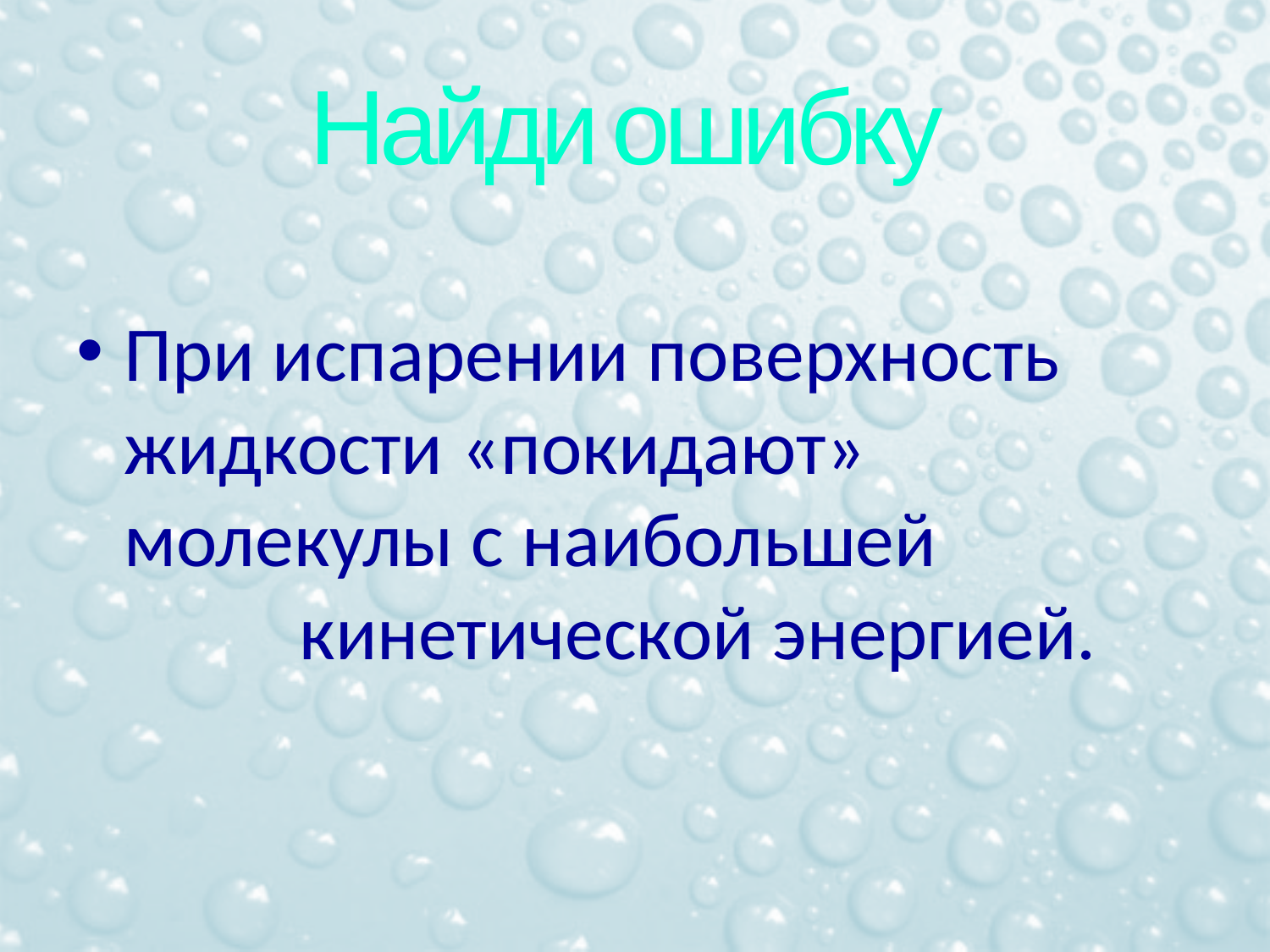

# Найди ошибку

При испарении поверхность жидкости «покидают» молекулы с наибольшей                         кинетической энергией.